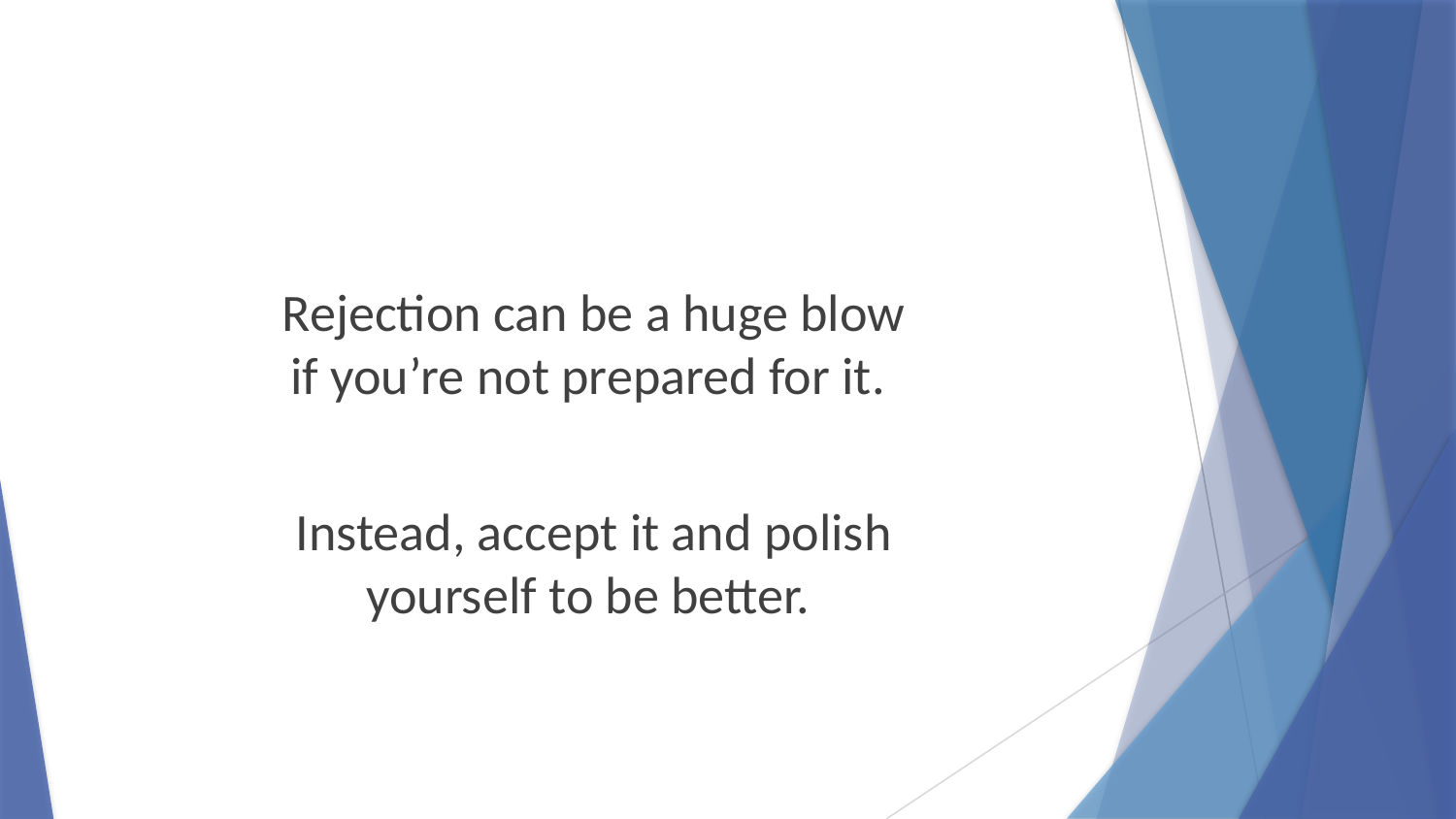

Rejection can be a huge blow
if you’re not prepared for it.

Instead, accept it and polish
yourself to be better.